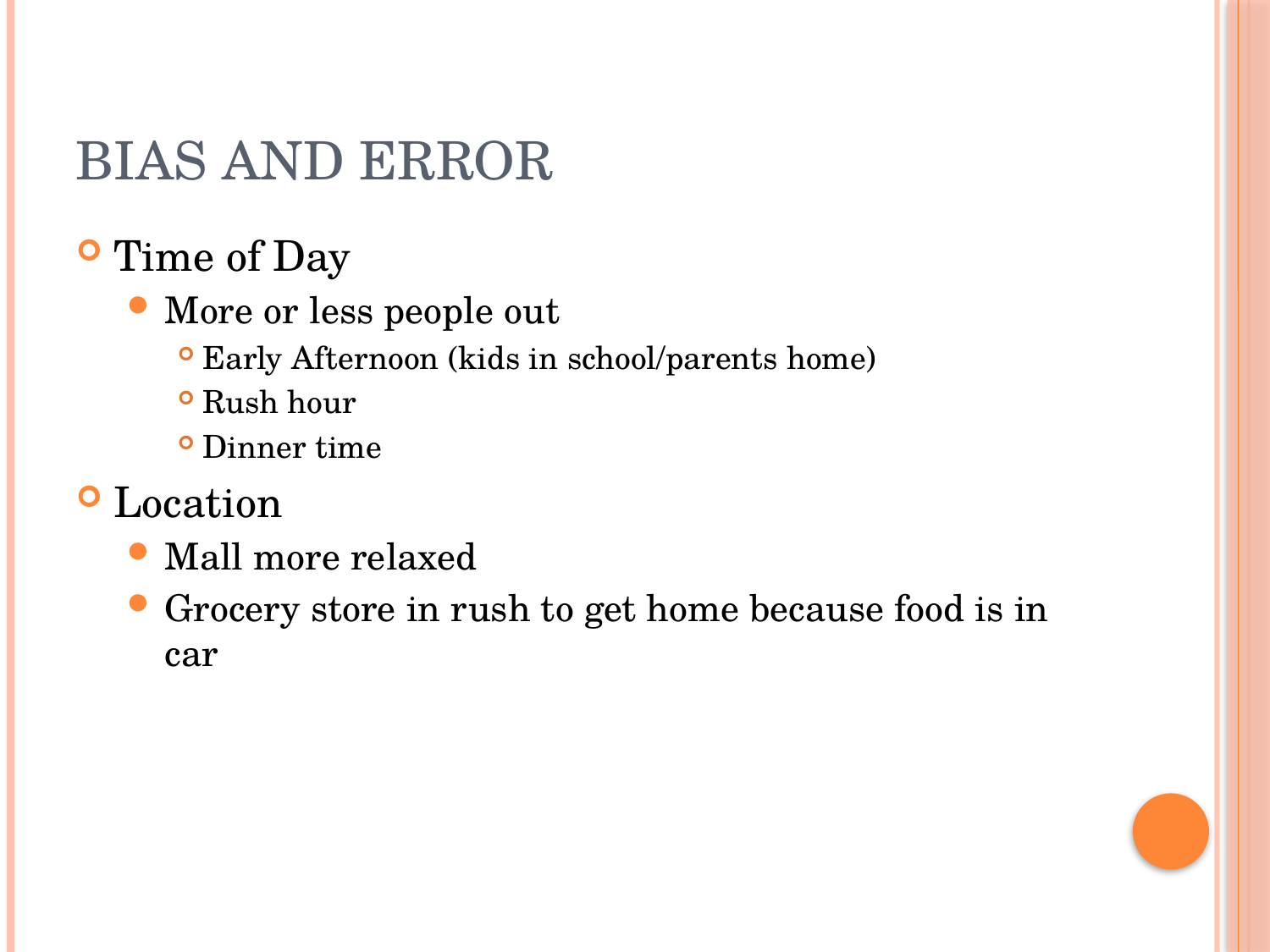

# Bias and Error
Time of Day
More or less people out
Early Afternoon (kids in school/parents home)
Rush hour
Dinner time
Location
Mall more relaxed
Grocery store in rush to get home because food is in car